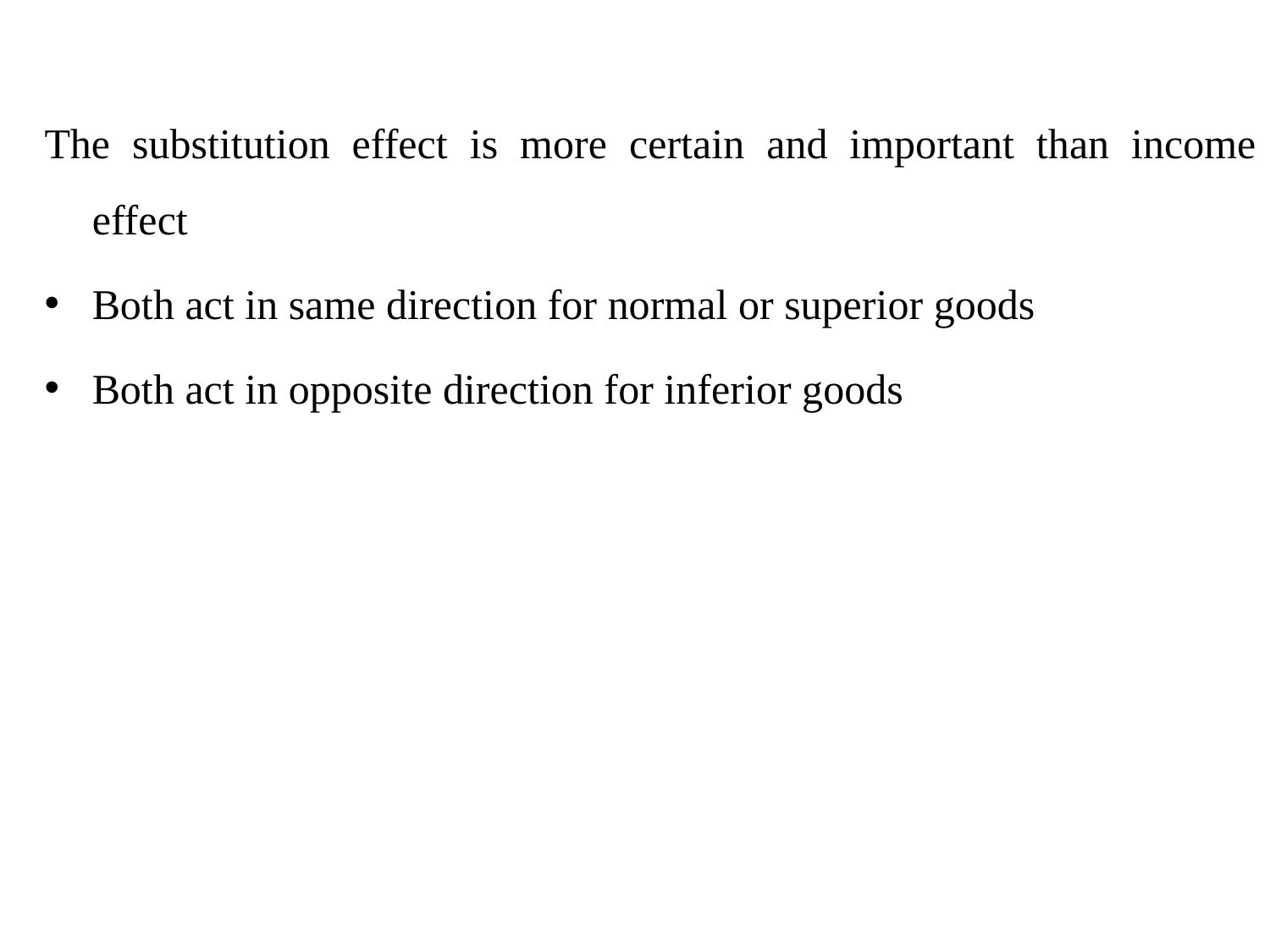

The substitution effect is more certain and important than income effect
Both act in same direction for normal or superior goods
Both act in opposite direction for inferior goods